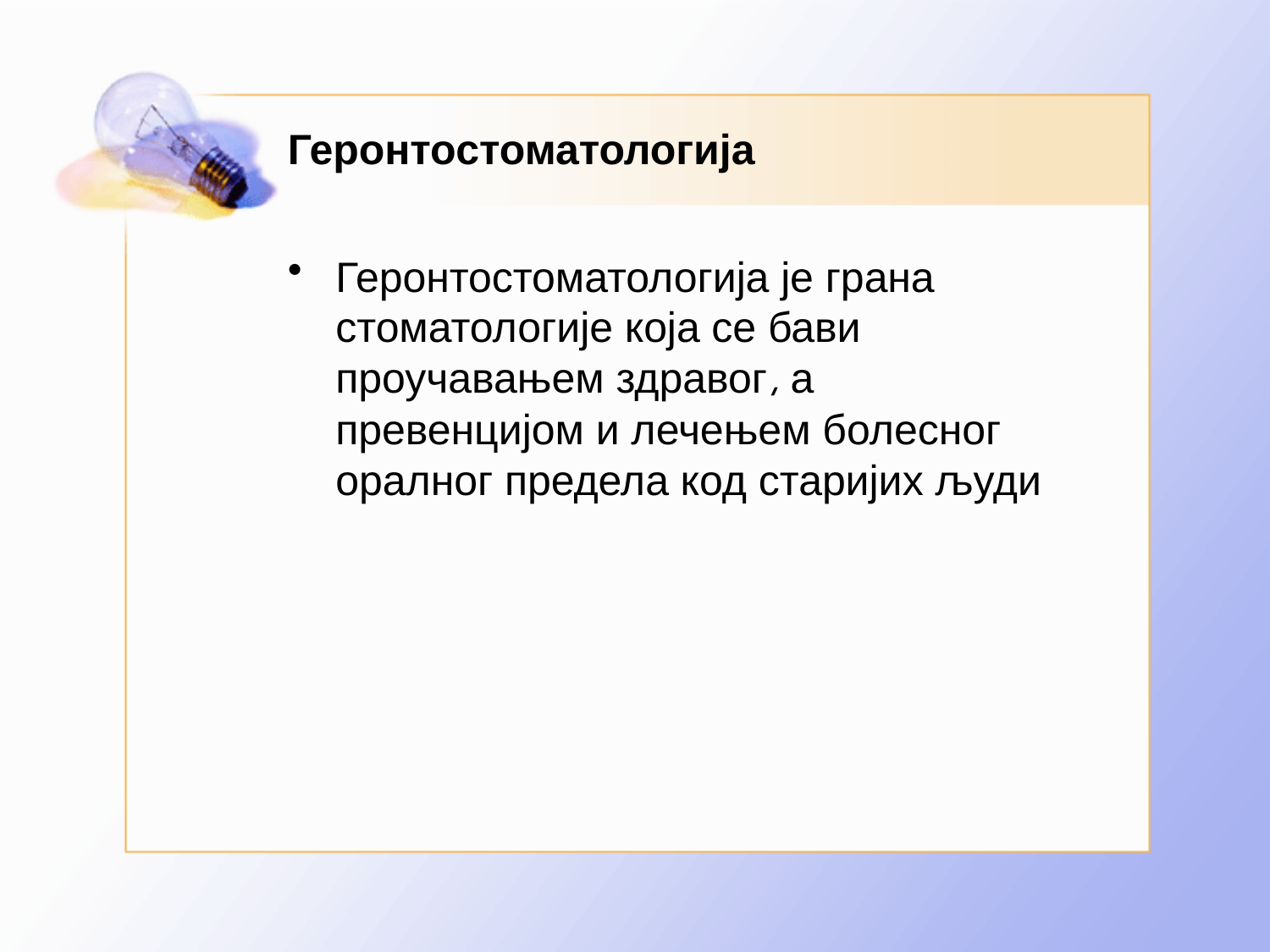

# Геронтостоматологија
Геронтостоматологија је грана стоматологије која се бави проучавањем здравог, а превенцијом и лечењем болесног оралног предела код старијих људи